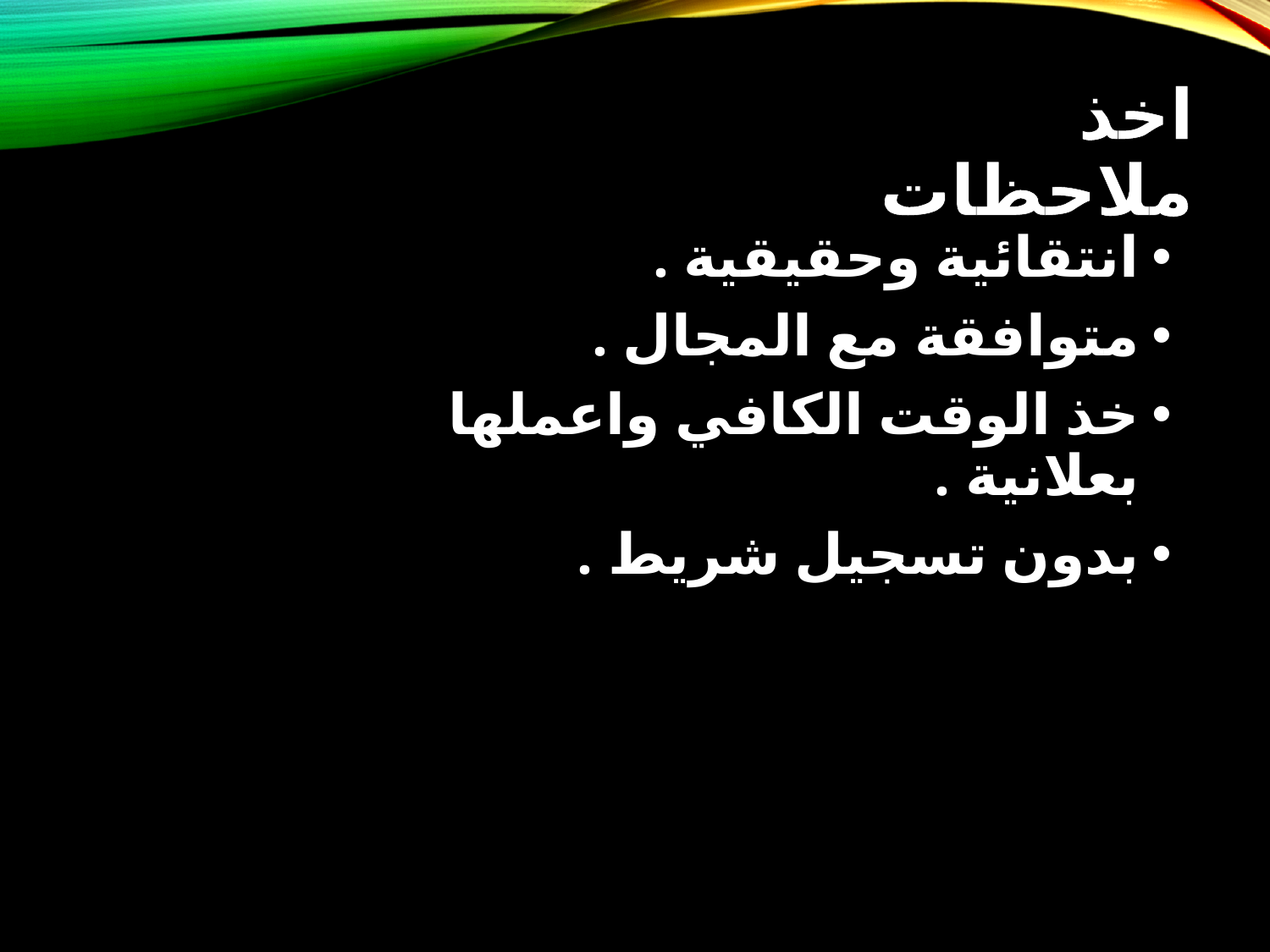

# اخذ ملاحظات
انتقائية وحقيقية .
متوافقة مع المجال .
خذ الوقت الكافي واعملها بعلانية .
بدون تسجيل شريط .